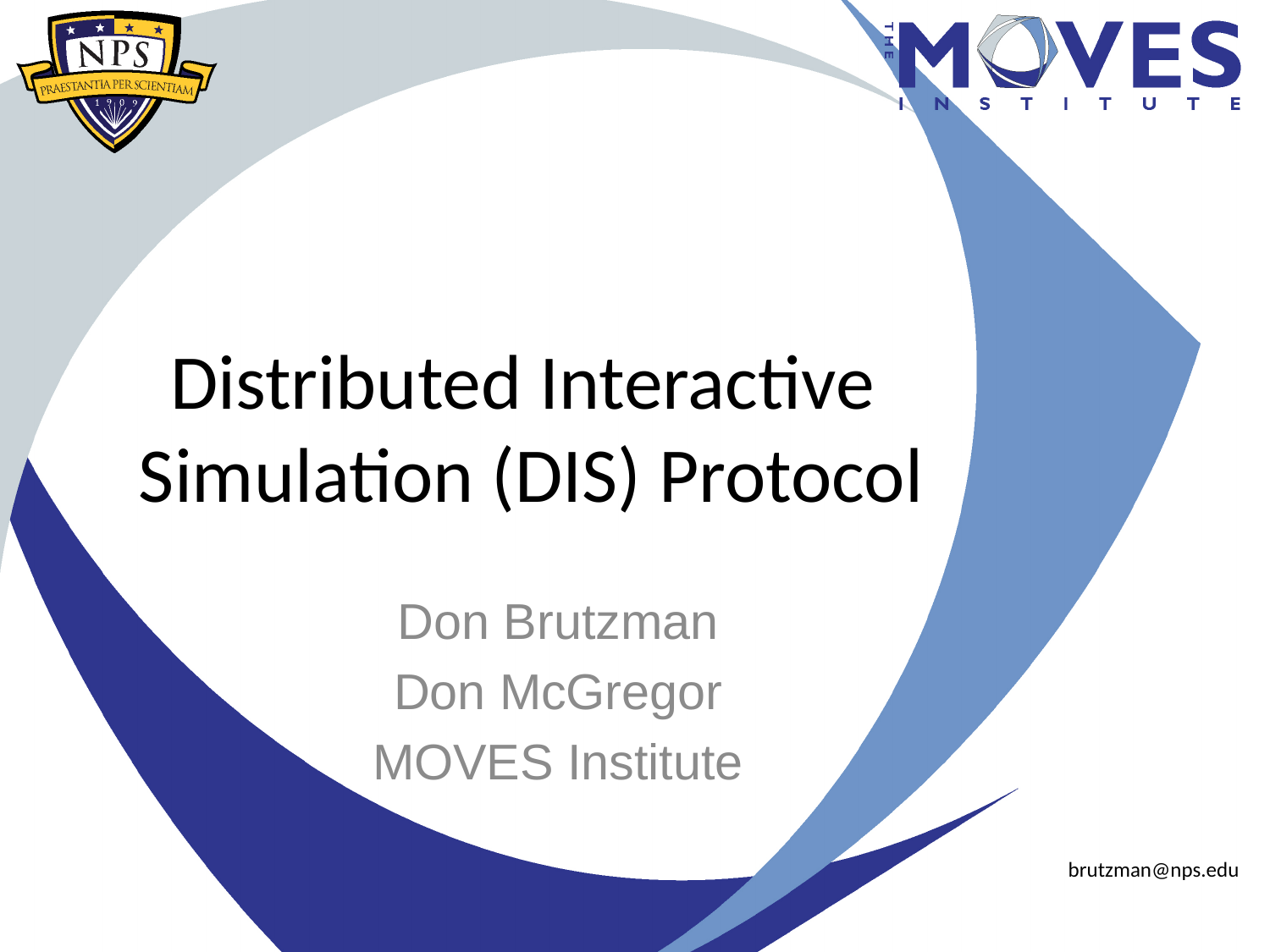

# Distributed Interactive Simulation (DIS) Protocol
Don Brutzman
Don McGregor
MOVES Institute
brutzman@nps.edu